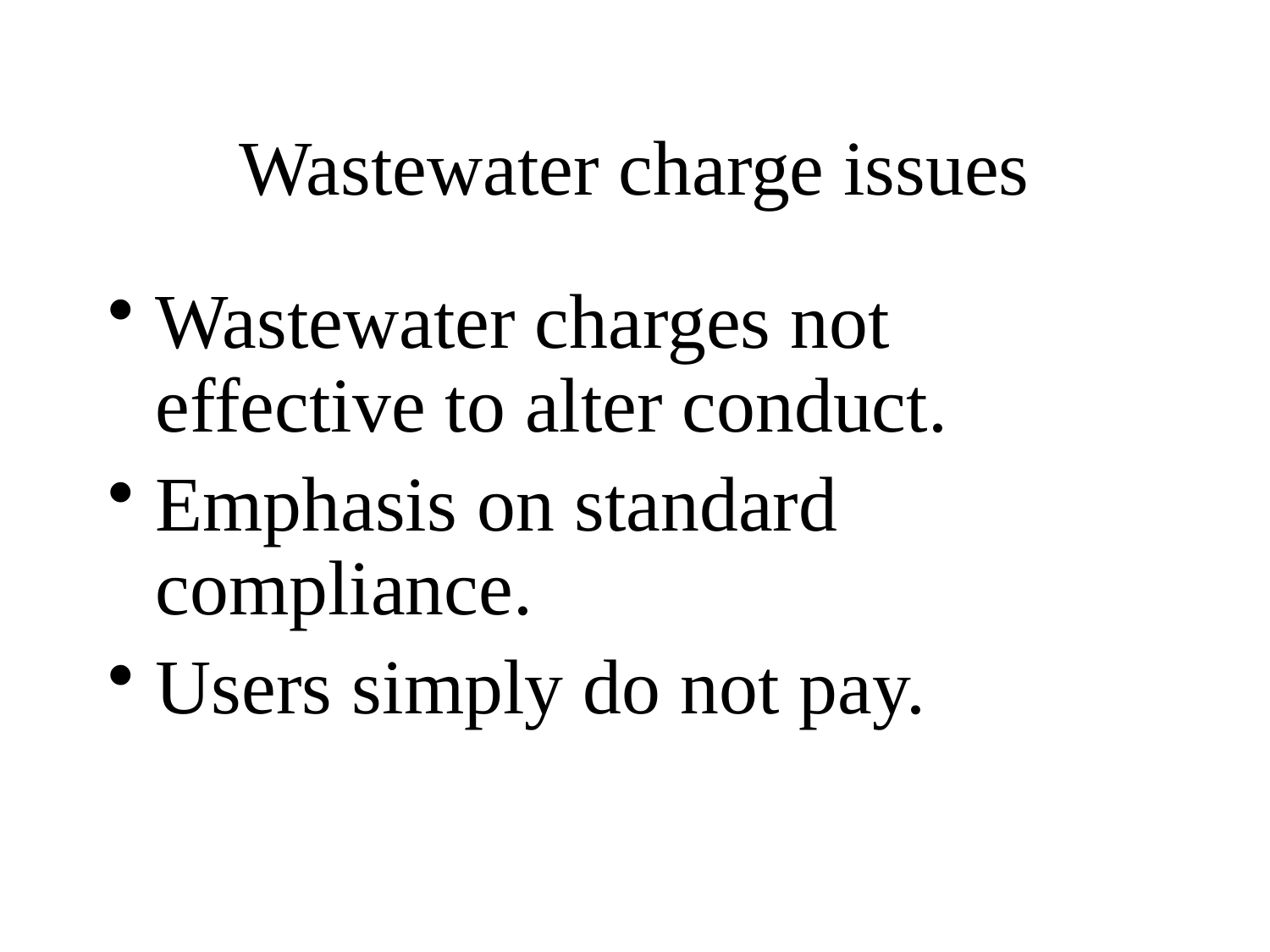

# Wastewater charge issues
Wastewater charges not effective to alter conduct.
Emphasis on standard compliance.
Users simply do not pay.